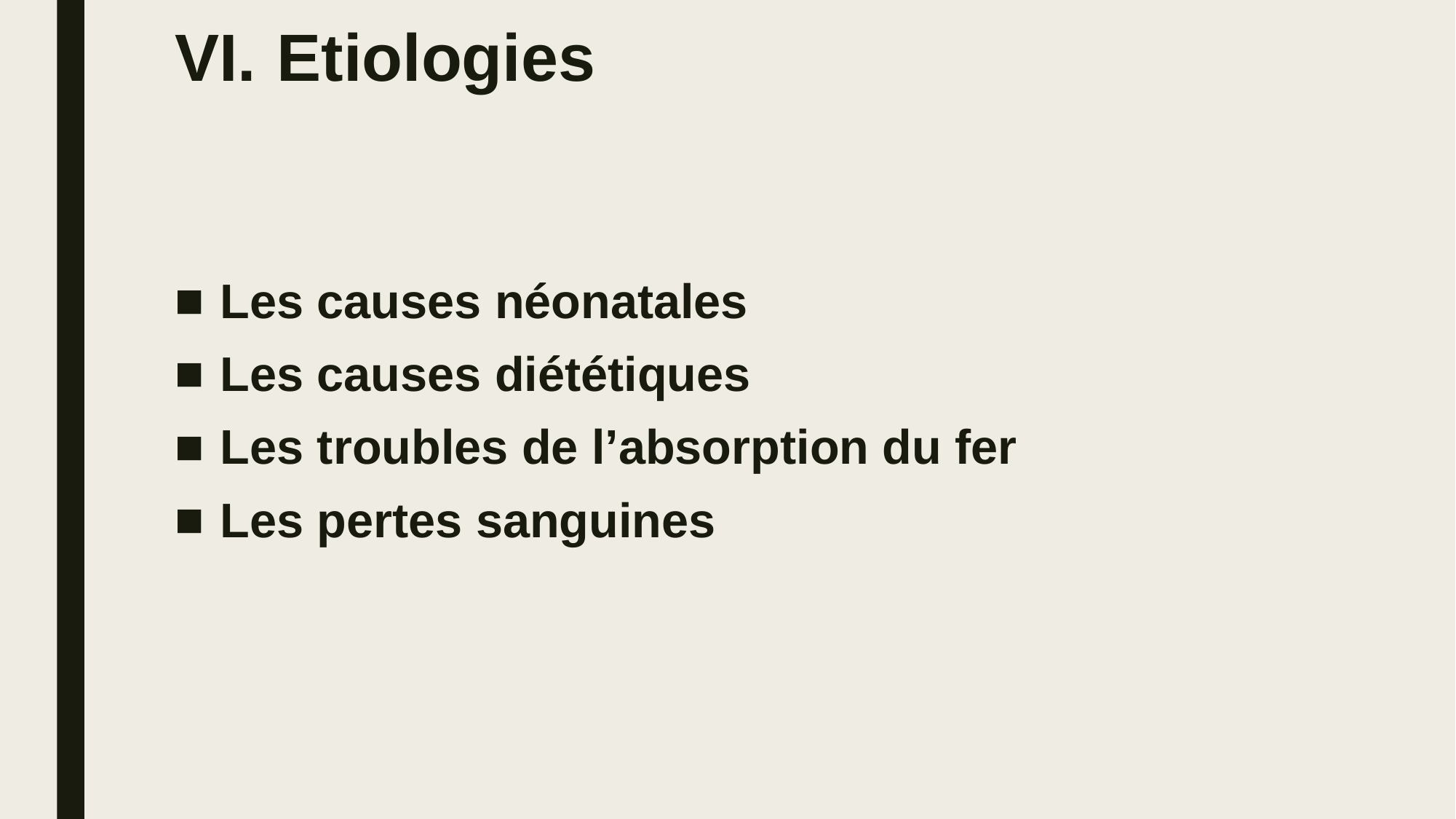

# Etiologies
Les causes néonatales
Les causes diététiques
Les troubles de l’absorption du fer
Les pertes sanguines